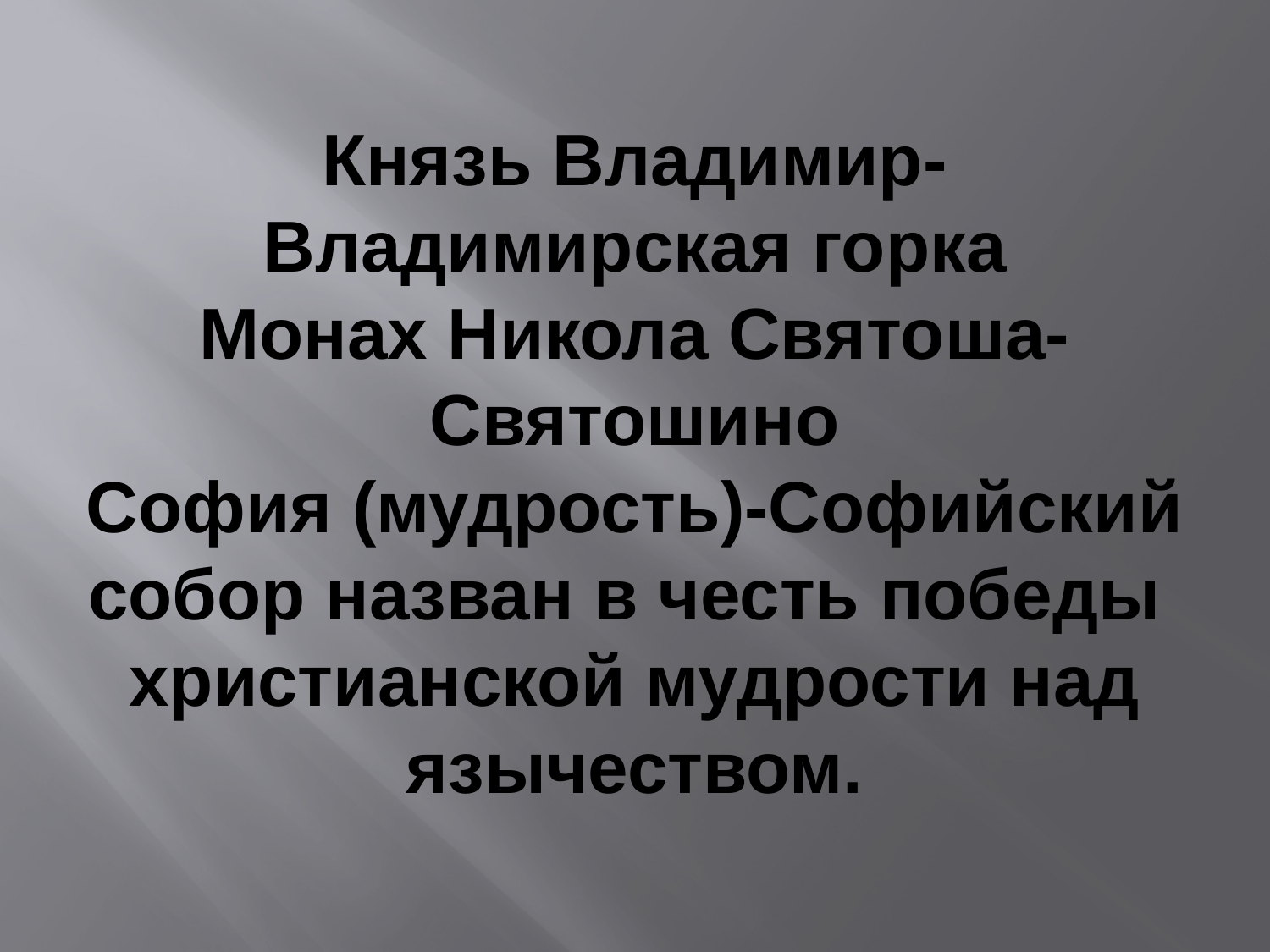

# Князь Владимир-Владимирская горка Монах Никола Святоша-Святошино София (мудрость)-Софийский собор назван в честь победы христианской мудрости над язычеством.